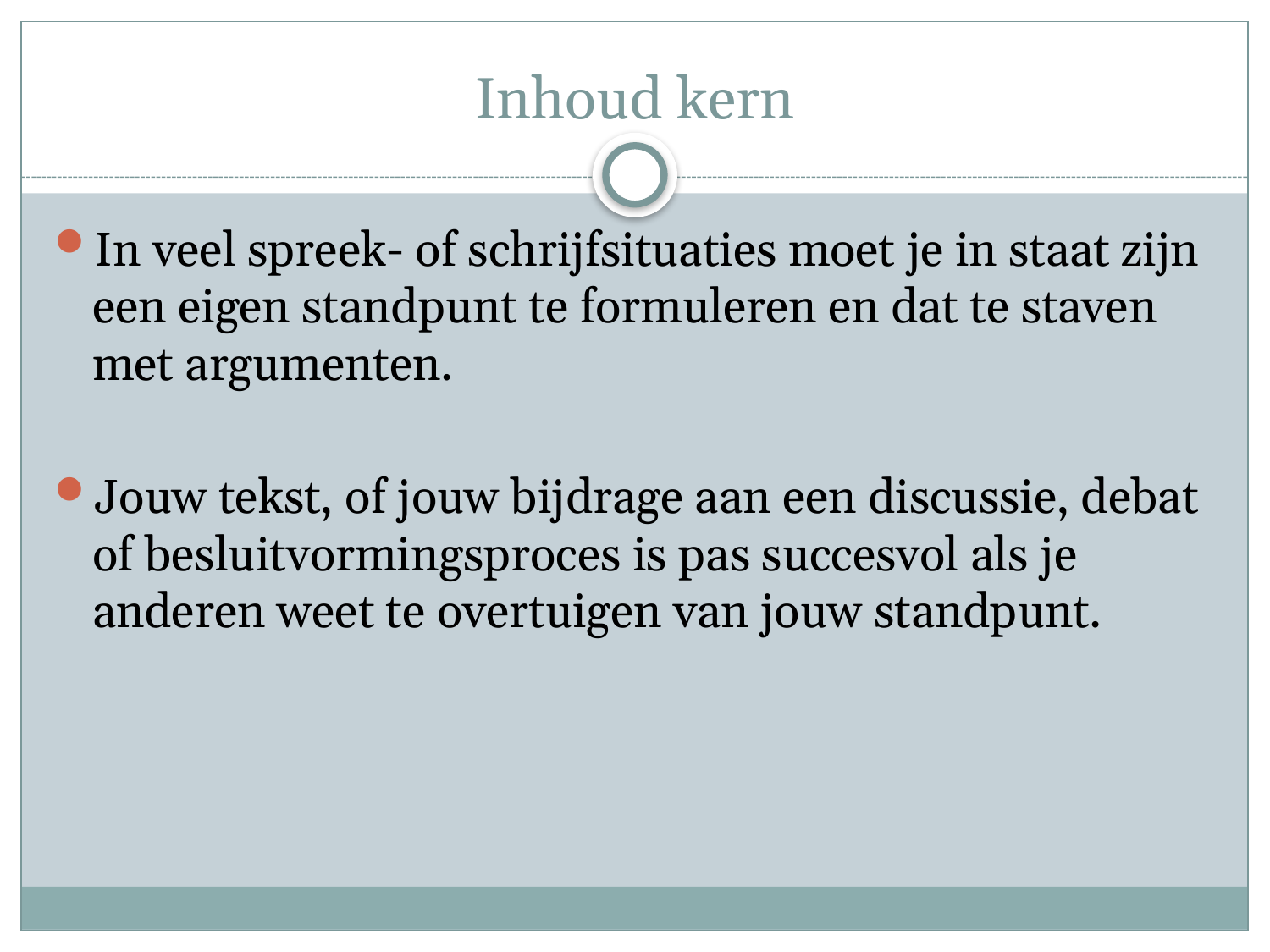

# Inhoud kern
In veel spreek- of schrijfsituaties moet je in staat zijn een eigen standpunt te formuleren en dat te staven met argumenten.

Jouw tekst, of jouw bijdrage aan een discussie, debat of besluitvormingsproces is pas succesvol als je anderen weet te overtuigen van jouw standpunt.